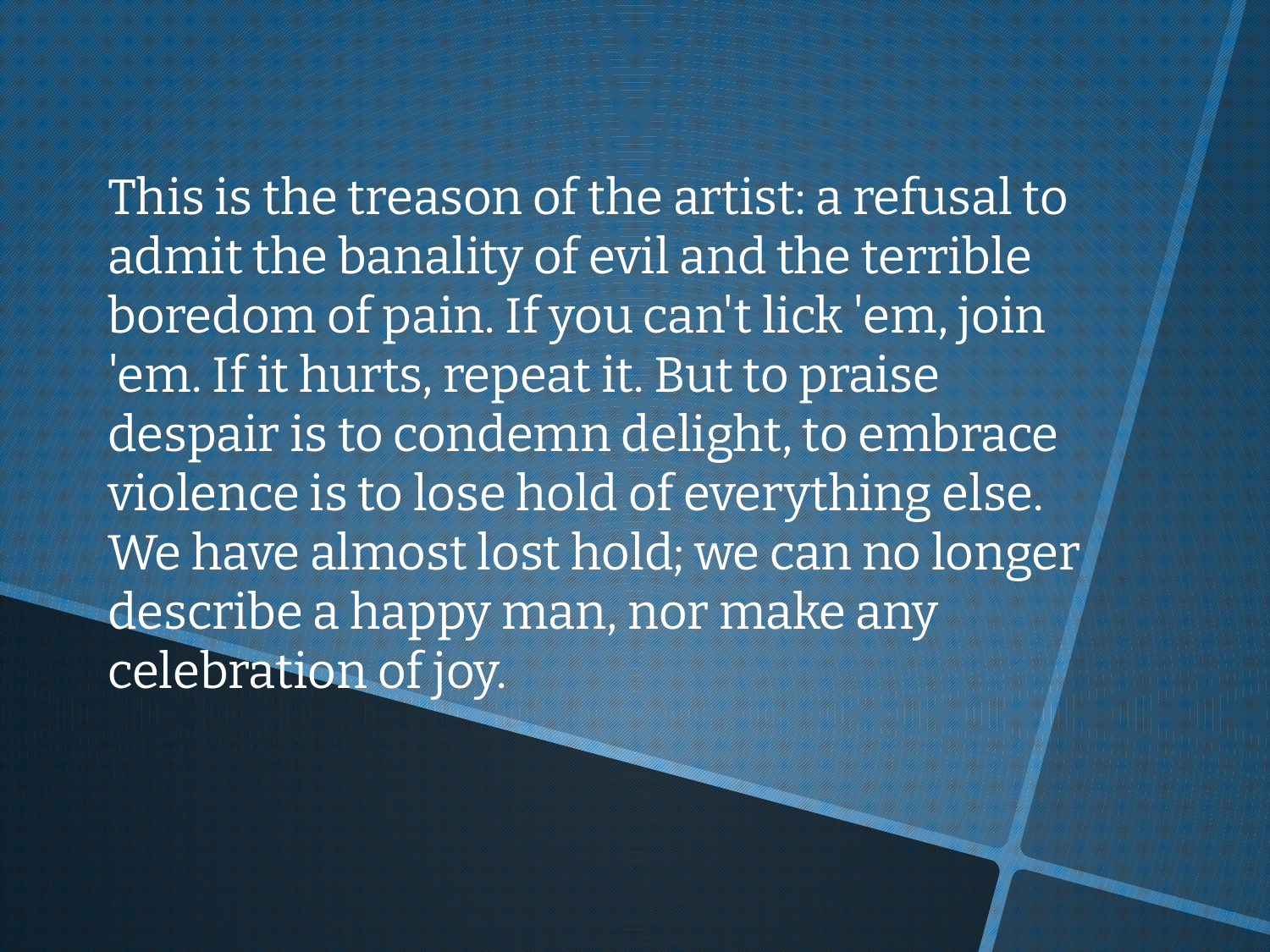

This is the treason of the artist: a refusal to admit the banality of evil and the terrible boredom of pain. If you can't lick 'em, join 'em. If it hurts, repeat it. But to praise despair is to condemn delight, to embrace violence is to lose hold of everything else. We have almost lost hold; we can no longer describe a happy man, nor make any celebration of joy.